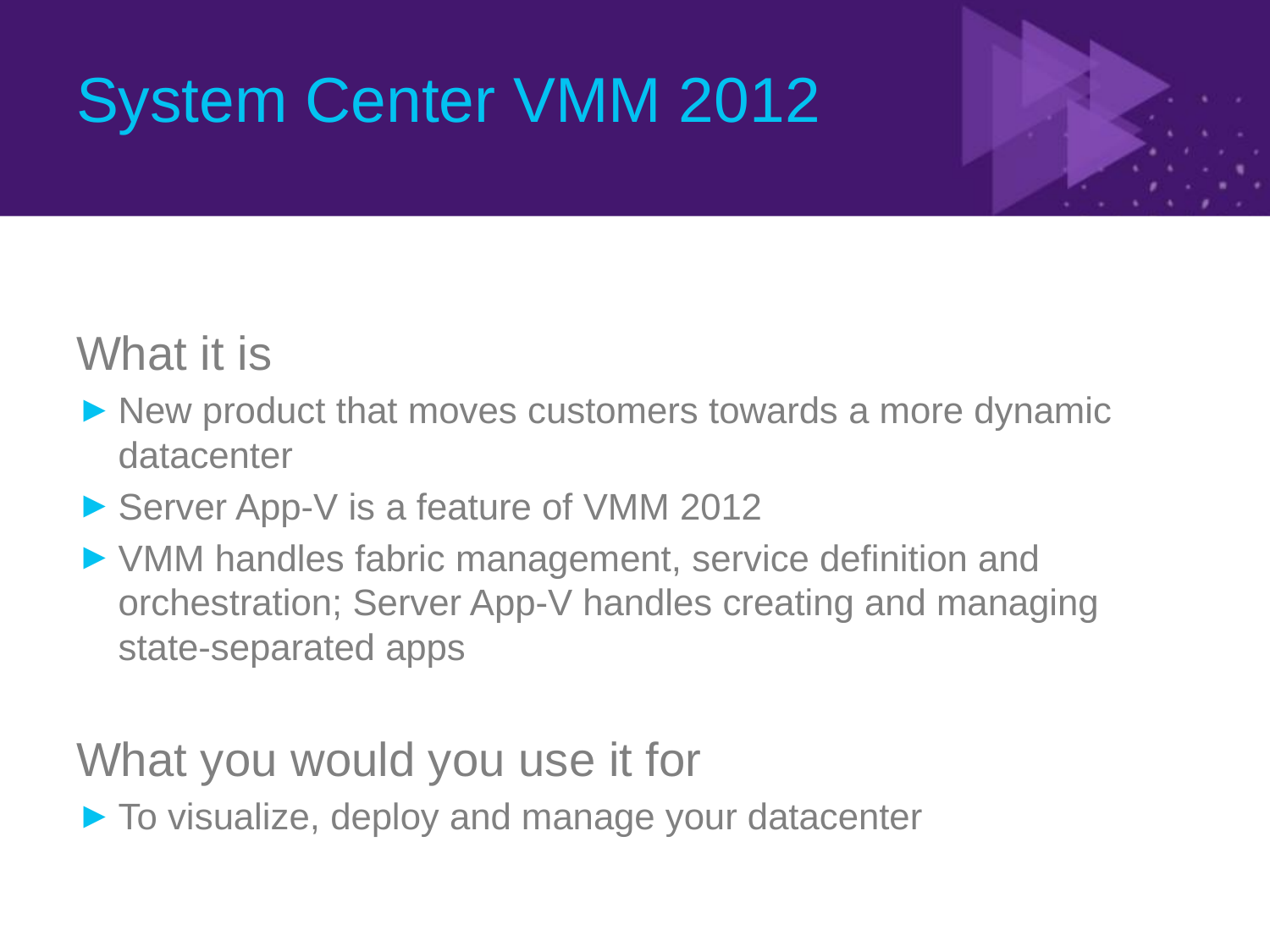

# System Center VMM 2012
What it is
New product that moves customers towards a more dynamic datacenter
Server App-V is a feature of VMM 2012
VMM handles fabric management, service definition and orchestration; Server App-V handles creating and managing state-separated apps

What you would you use it for
To visualize, deploy and manage your datacenter